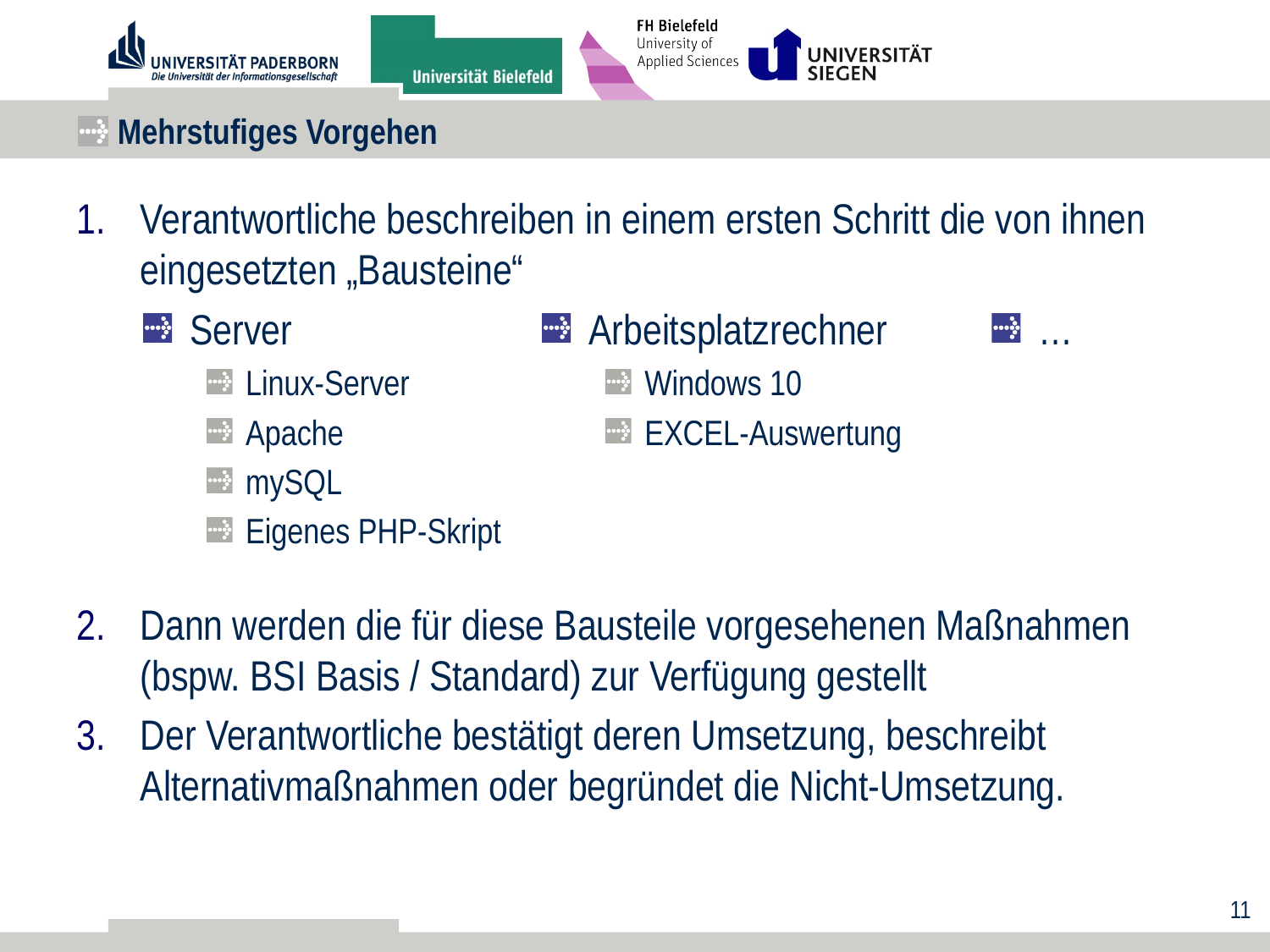

# Mehrstufiges Vorgehen
Verantwortliche beschreiben in einem ersten Schritt die von ihnen eingesetzten „Bausteine“

Dann werden die für diese Bausteile vorgesehenen Maßnahmen (bspw. BSI Basis / Standard) zur Verfügung gestellt
Der Verantwortliche bestätigt deren Umsetzung, beschreibt Alternativmaßnahmen oder begründet die Nicht-Umsetzung.
Server
Linux-Server
Apache
mySQL
Eigenes PHP-Skript
Arbeitsplatzrechner
Windows 10
EXCEL-Auswertung
…
11